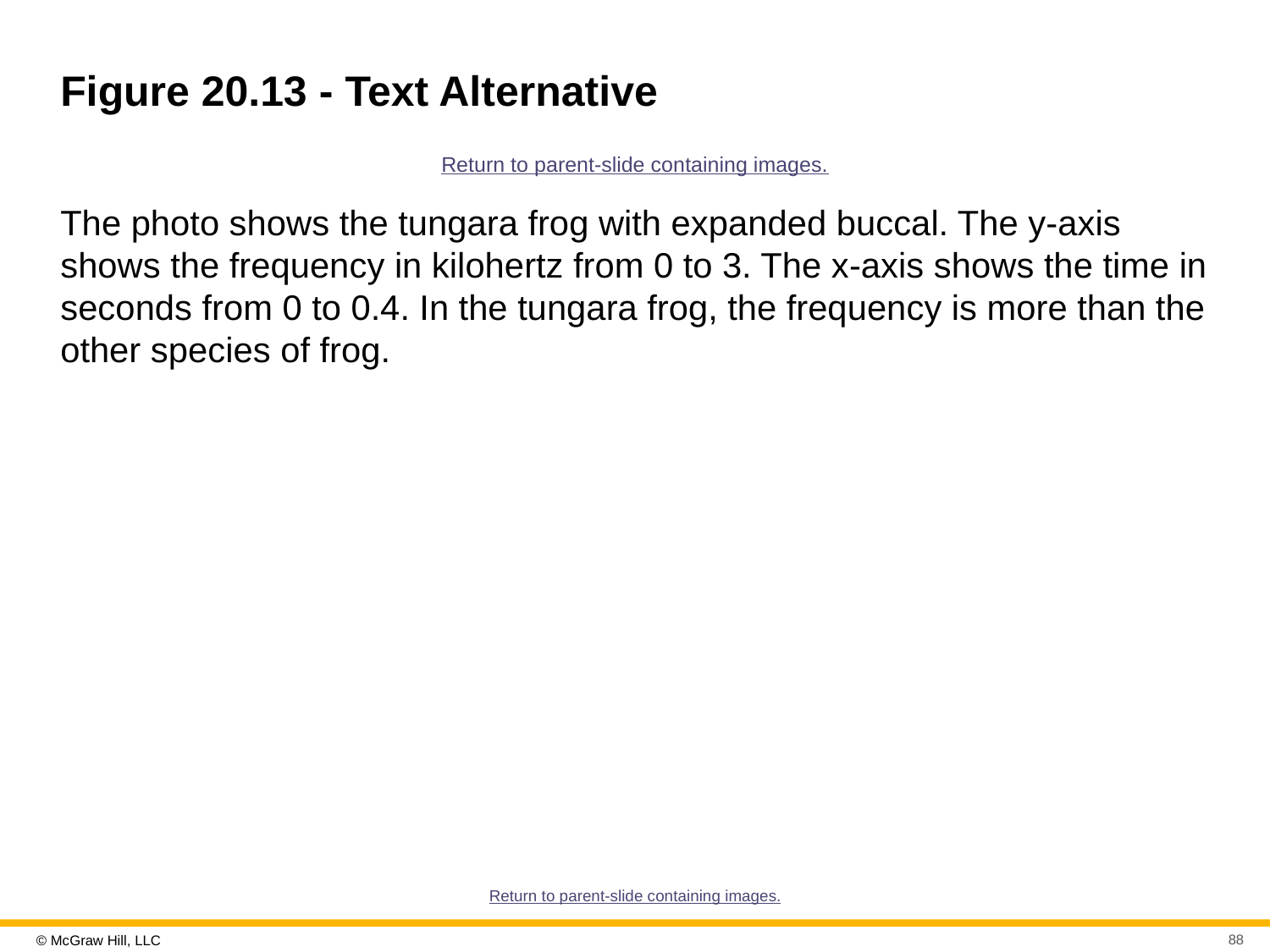

# Figure 20.13 - Text Alternative
Return to parent-slide containing images.
The photo shows the tungara frog with expanded buccal. The y-axis shows the frequency in kilohertz from 0 to 3. The x-axis shows the time in seconds from 0 to 0.4. In the tungara frog, the frequency is more than the other species of frog.
Return to parent-slide containing images.
88